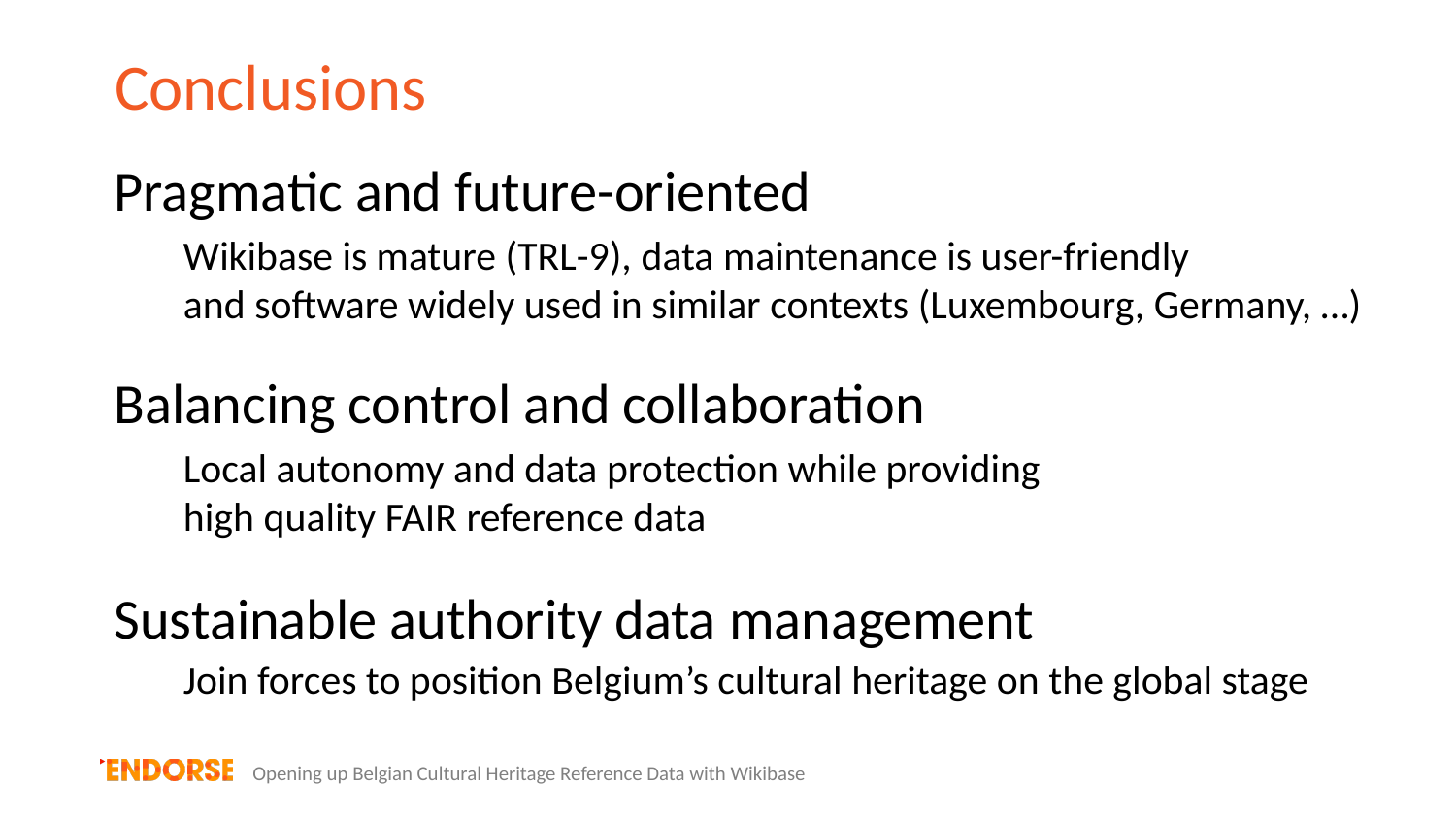

# Conclusions
Pragmatic and future-oriented
Wikibase is mature (TRL-9), data maintenance is user-friendly
and software widely used in similar contexts (Luxembourg, Germany, …)
Balancing control and collaboration
Local autonomy and data protection while providing
high quality FAIR reference data
Sustainable authority data management
Join forces to position Belgium’s cultural heritage on the global stage
Opening up Belgian Cultural Heritage Reference Data with Wikibase